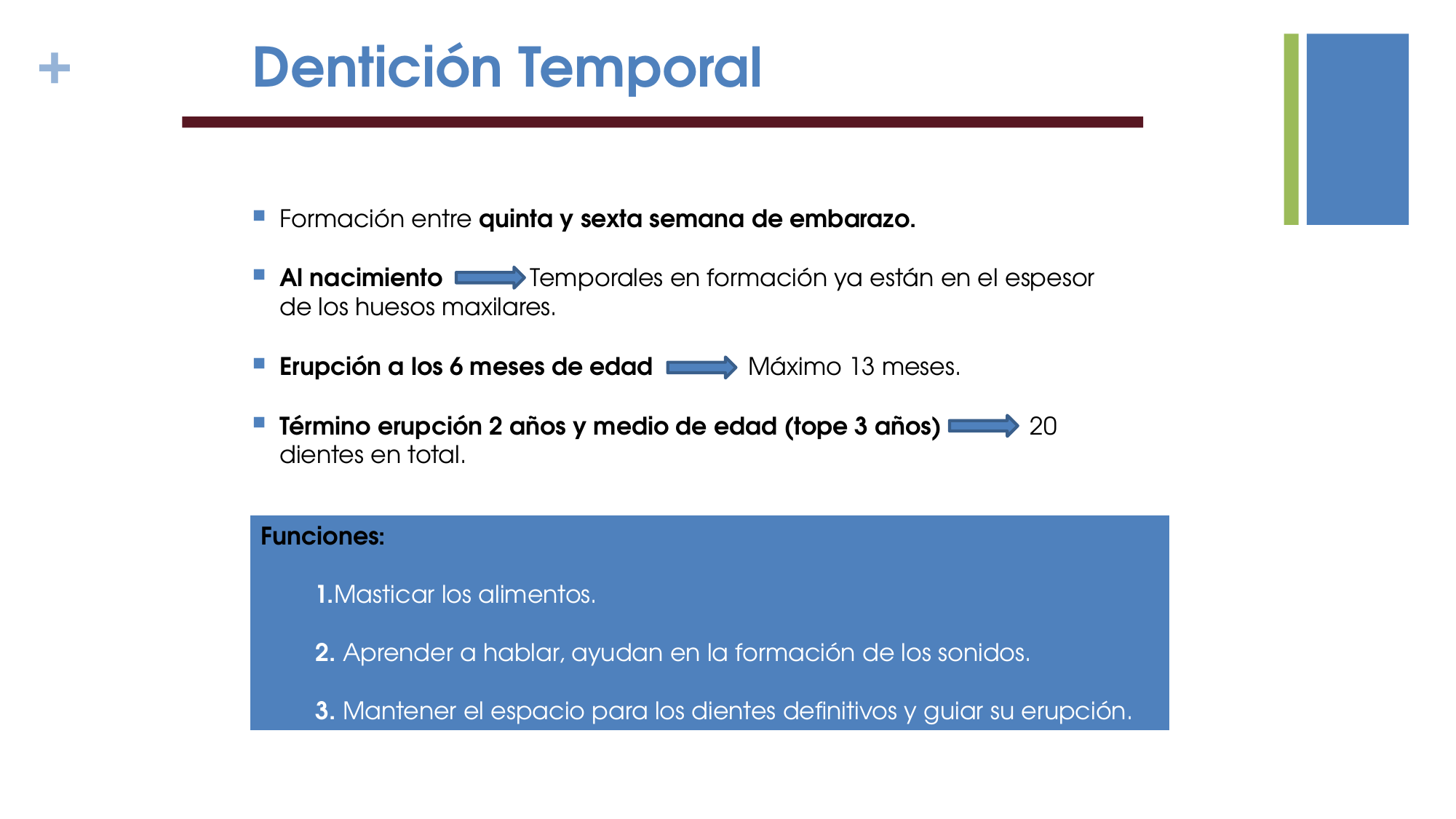

# Dentición Temporal

Formación entre quinta y sexta semana de embarazo.
Al nacimiento             Temporales en formación ya están en el espesor de los huesos maxilares.
Erupción a los 6 meses de edad              Máximo 13 meses.
Término erupción 2 años y medio de edad (tope 3 años)             20 dientes en total.

Funciones:

        1.Masticar los alimentos.

2. Aprender a hablar, ayudan en la formación de los sonidos.

3. Mantener el espacio para los dientes definitivos y guiar su erupción.